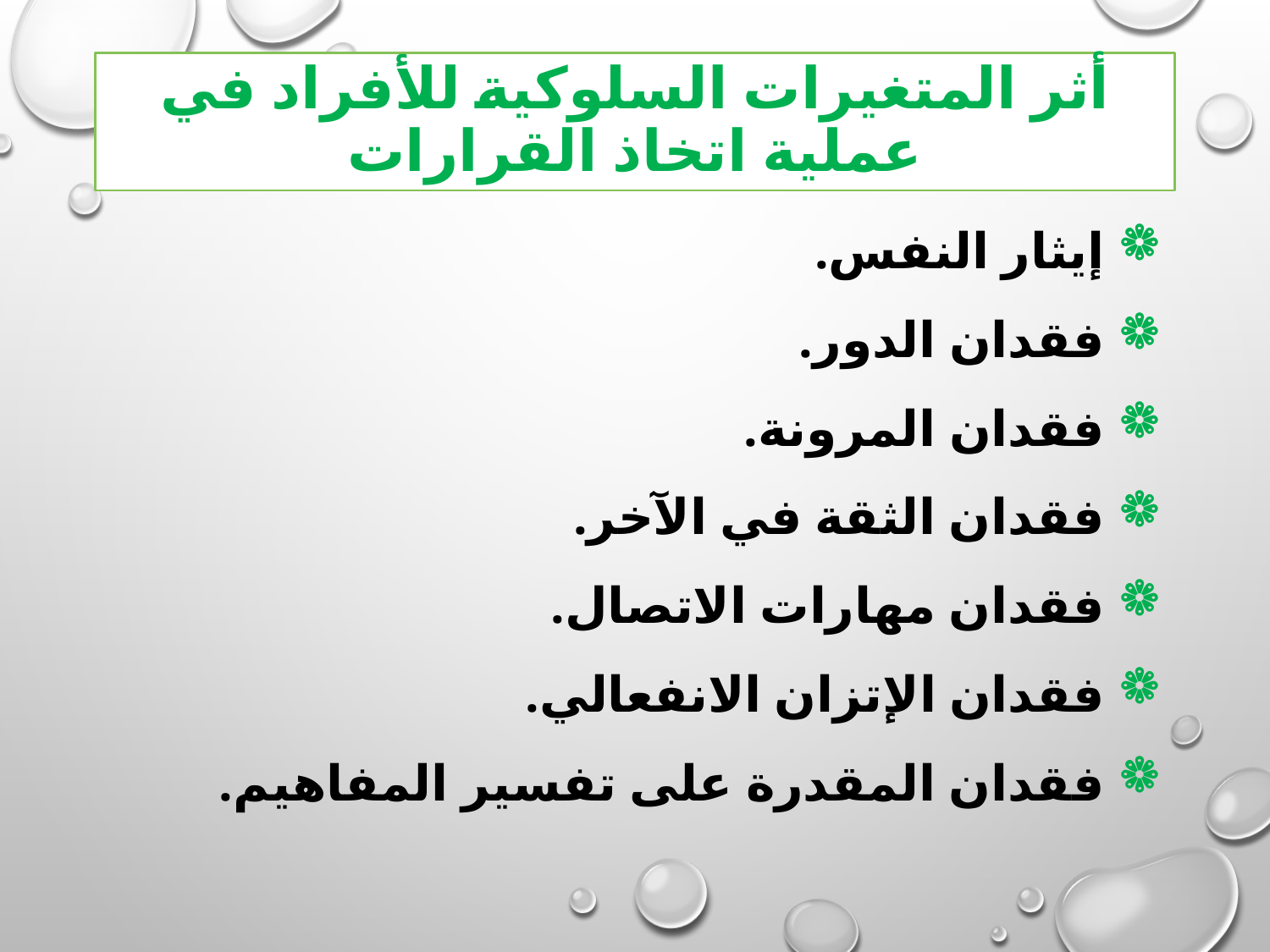

# أثر المتغيرات السلوكية للأفراد في عملية اتخاذ القرارات
 إيثار النفس.
 فقدان الدور.
 فقدان المرونة.
 فقدان الثقة في الآخر.
 فقدان مهارات الاتصال.
 فقدان الإتزان الانفعالي.
 فقدان المقدرة على تفسير المفاهيم.